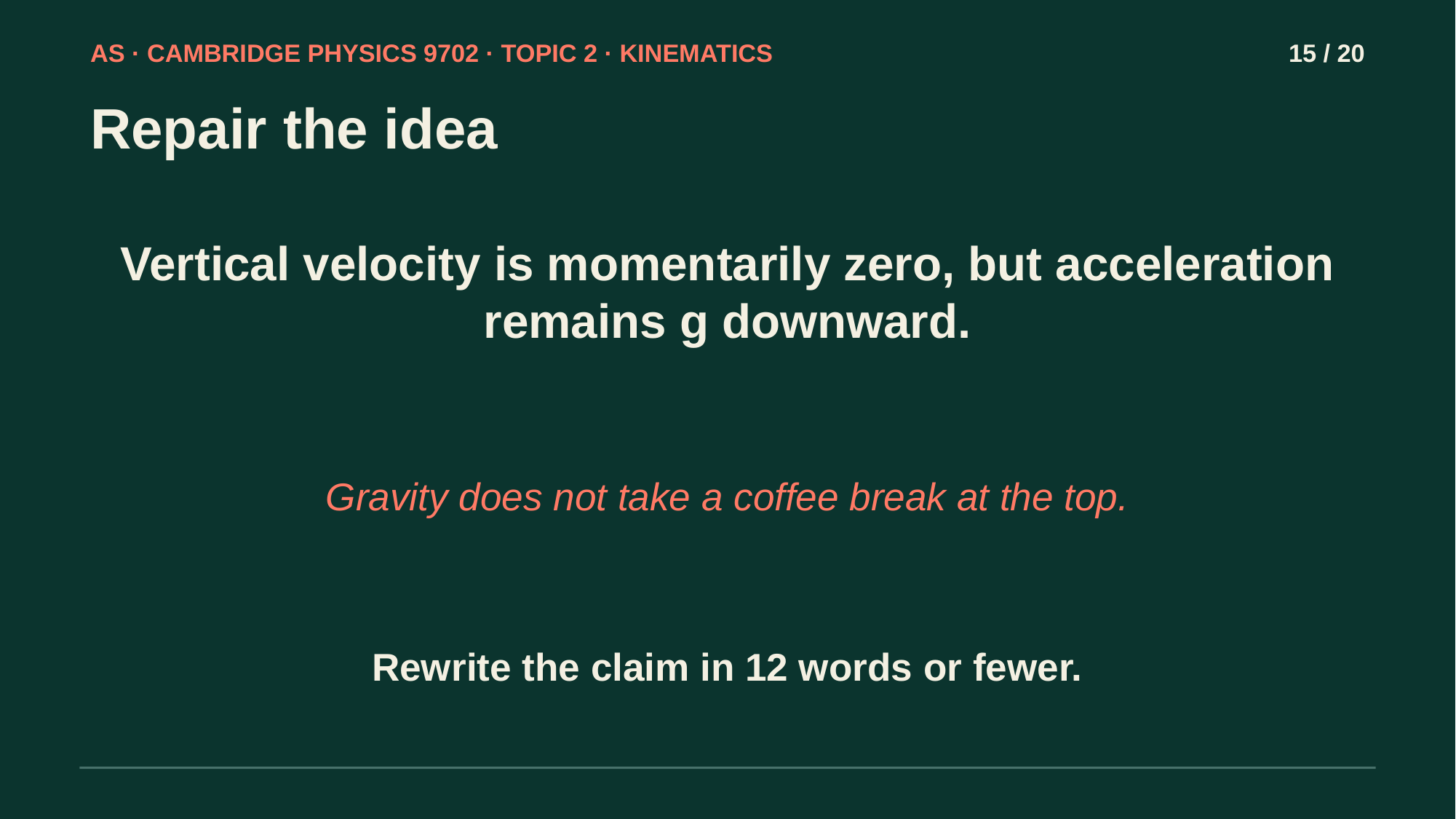

AS · CAMBRIDGE PHYSICS 9702 · TOPIC 2 · KINEMATICS
15 / 20
Repair the idea
Vertical velocity is momentarily zero, but acceleration remains g downward.
Gravity does not take a coffee break at the top.
Rewrite the claim in 12 words or fewer.